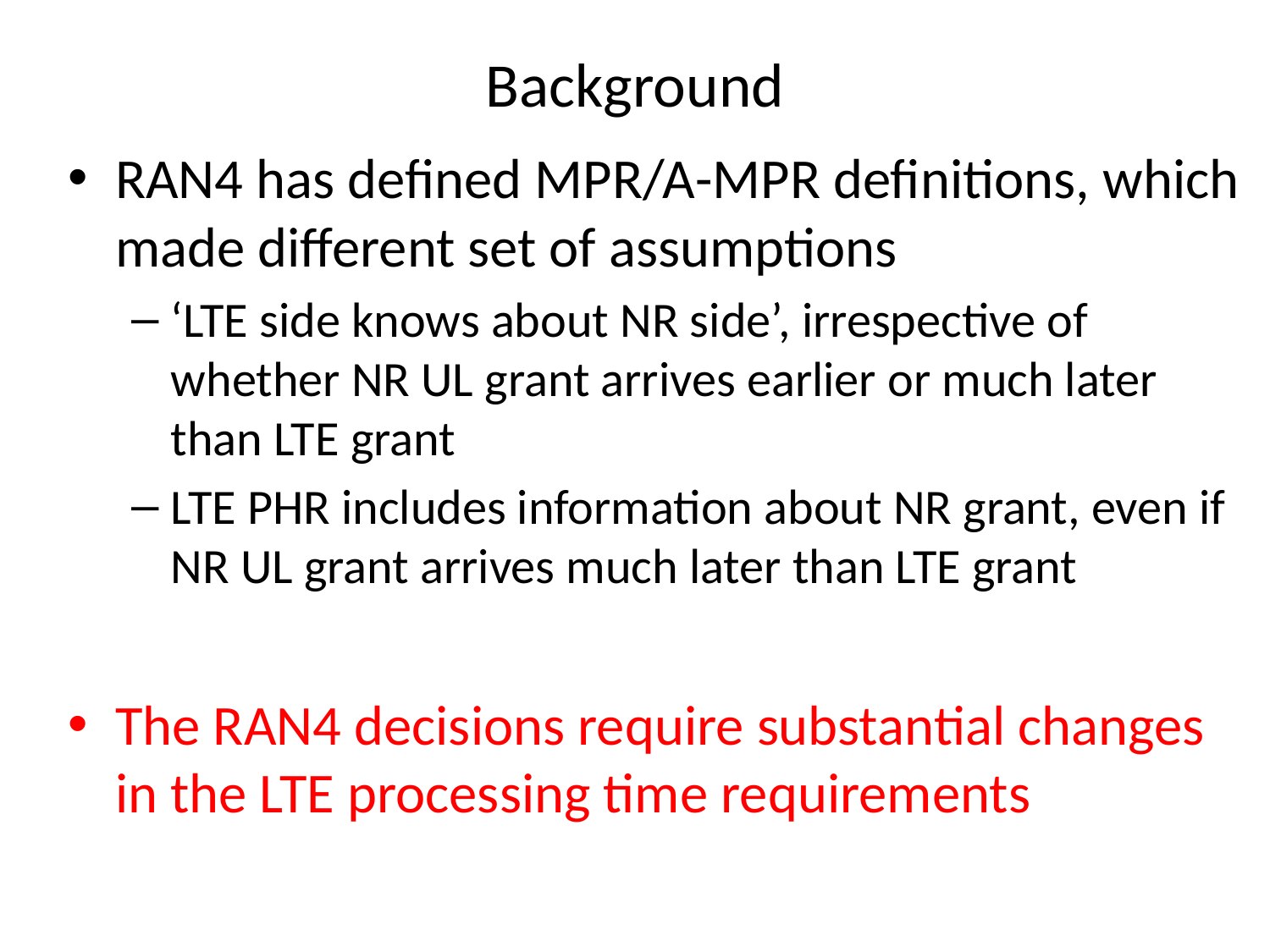

# Background
RAN4 has defined MPR/A-MPR definitions, which made different set of assumptions
‘LTE side knows about NR side’, irrespective of whether NR UL grant arrives earlier or much later than LTE grant
LTE PHR includes information about NR grant, even if NR UL grant arrives much later than LTE grant

The RAN4 decisions require substantial changes in the LTE processing time requirements